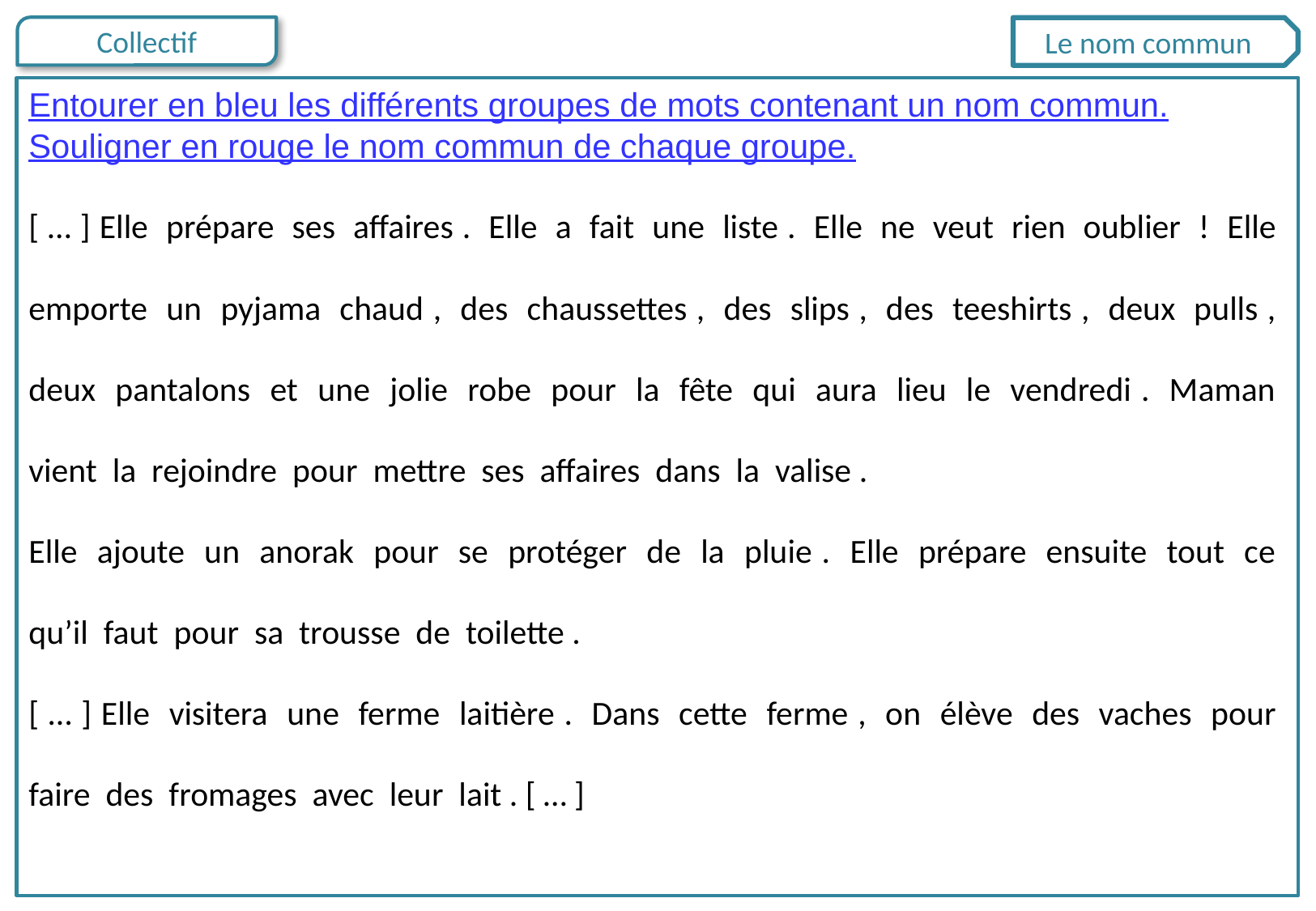

Le nom commun
Entourer en bleu les différents groupes de mots contenant un nom commun.
Souligner en rouge le nom commun de chaque groupe.
[ … ] Elle  prépare  ses  affaires .  Elle  a  fait  une  liste .  Elle  ne  veut  rien  oublier  !  Elle  emporte  un  pyjama  chaud ,  des  chaussettes ,  des  slips ,  des  teeshirts ,  deux  pulls ,  deux  pantalons  et  une  jolie  robe  pour  la  fête  qui  aura  lieu  le  vendredi .  Maman  vient  la  rejoindre  pour  mettre  ses  affaires  dans  la  valise .
Elle  ajoute  un  anorak  pour  se  protéger  de  la  pluie .  Elle  prépare  ensuite  tout  ce  qu’il  faut  pour  sa  trousse  de  toilette .
[ … ] Elle  visitera  une  ferme  laitière .  Dans  cette  ferme ,  on  élève  des  vaches  pour  faire  des  fromages  avec  leur  lait . [ … ]